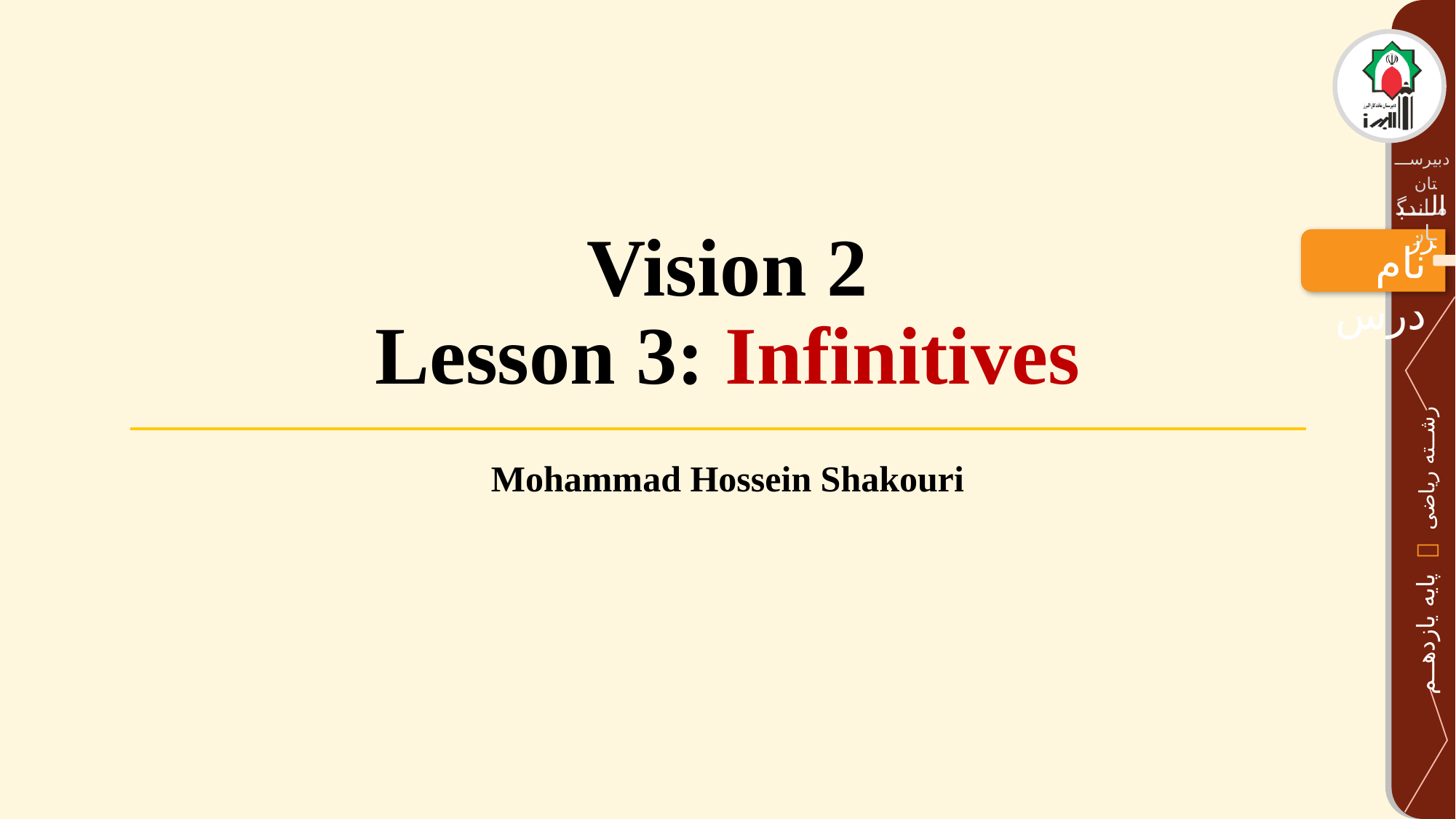

# Vision 2 Lesson 3: Infinitives
Mohammad Hossein Shakouri